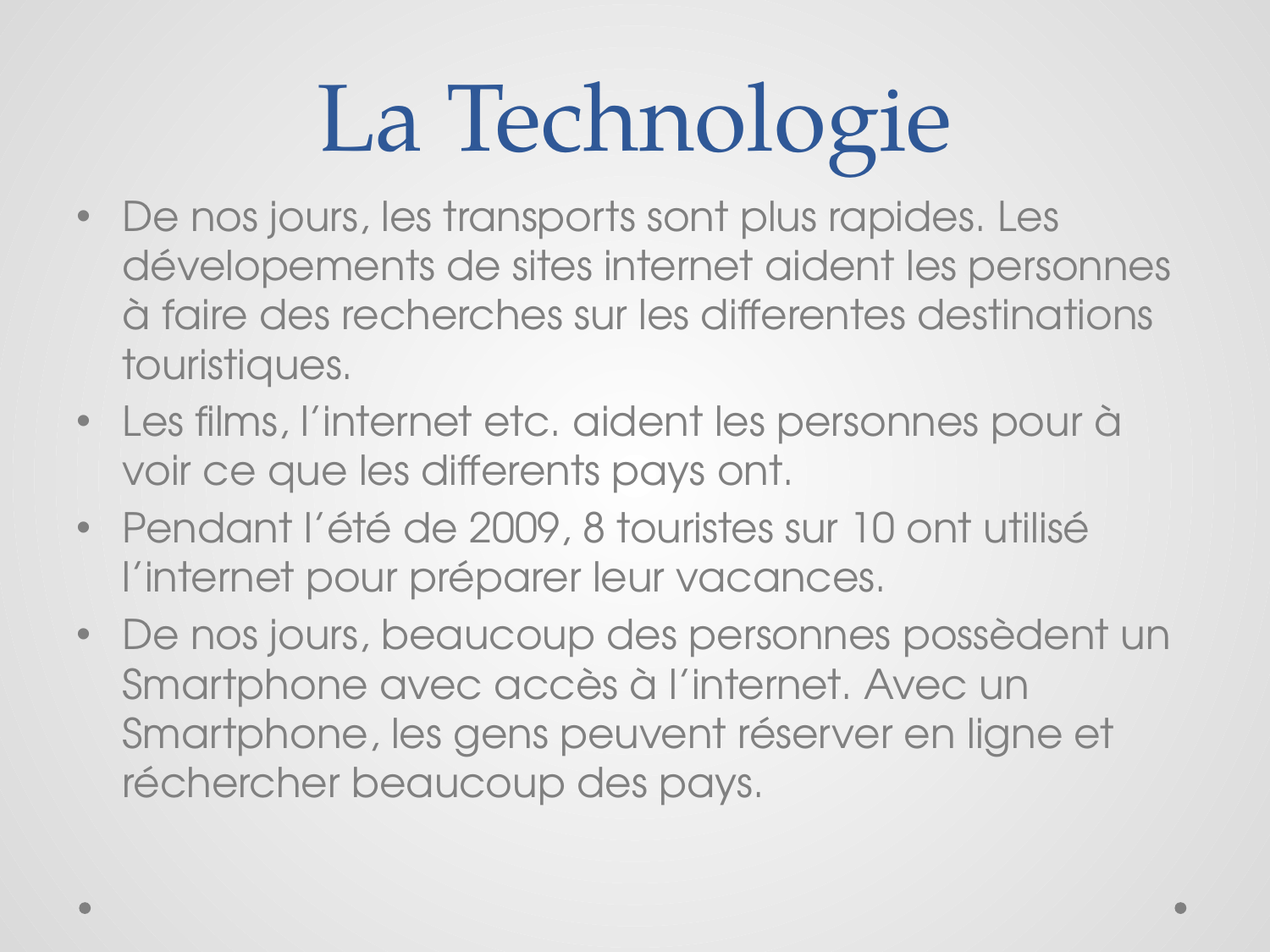

# La Technologie
De nos jours, les transports sont plus rapides. Les dévelopements de sites internet aident les personnes à faire des recherches sur les differentes destinations touristiques.
Les films, l’internet etc. aident les personnes pour à voir ce que les differents pays ont.
Pendant l’été de 2009, 8 touristes sur 10 ont utilisé l’internet pour préparer leur vacances.
De nos jours, beaucoup des personnes possèdent un Smartphone avec accès à l’internet. Avec un Smartphone, les gens peuvent réserver en ligne et réchercher beaucoup des pays.